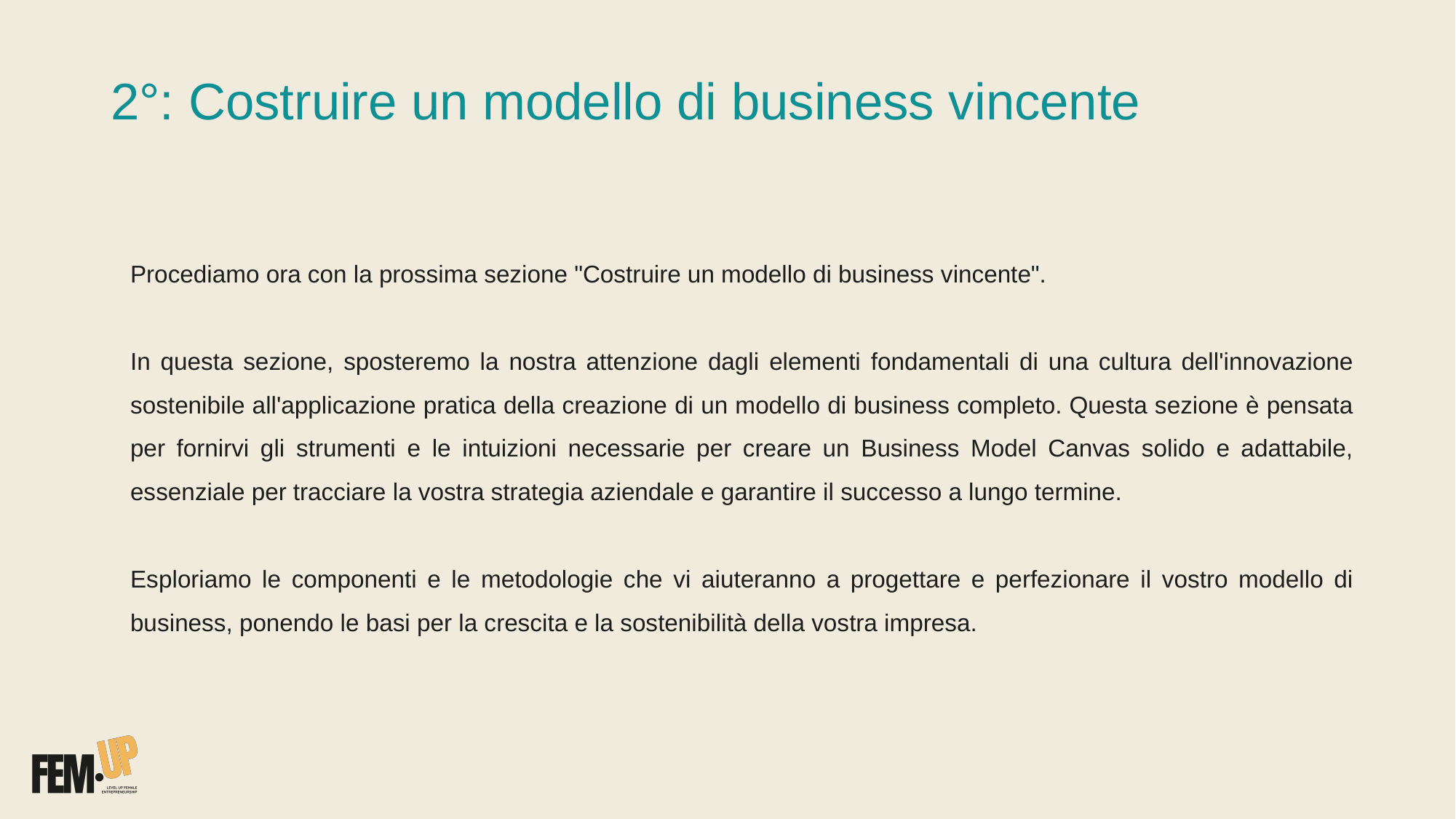

# 2°: Costruire un modello di business vincente
Procediamo ora con la prossima sezione "Costruire un modello di business vincente".

In questa sezione, sposteremo la nostra attenzione dagli elementi fondamentali di una cultura dell'innovazione sostenibile all'applicazione pratica della creazione di un modello di business completo. Questa sezione è pensata per fornirvi gli strumenti e le intuizioni necessarie per creare un Business Model Canvas solido e adattabile, essenziale per tracciare la vostra strategia aziendale e garantire il successo a lungo termine.

Esploriamo le componenti e le metodologie che vi aiuteranno a progettare e perfezionare il vostro modello di business, ponendo le basi per la crescita e la sostenibilità della vostra impresa.